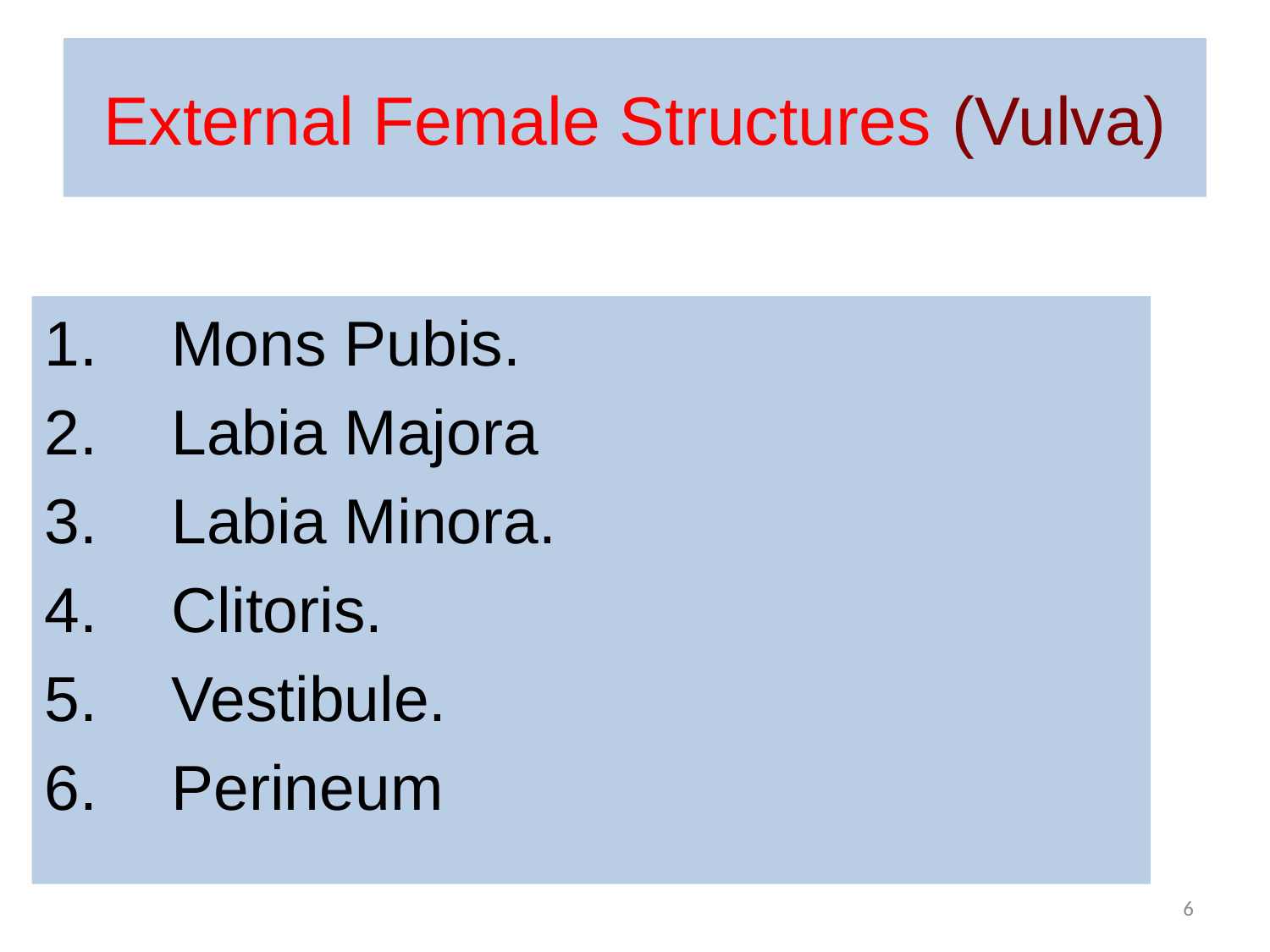

# External Female Structures (Vulva)
Mons Pubis.
Labia Majora
Labia Minora.
Clitoris.
Vestibule.
Perineum
6